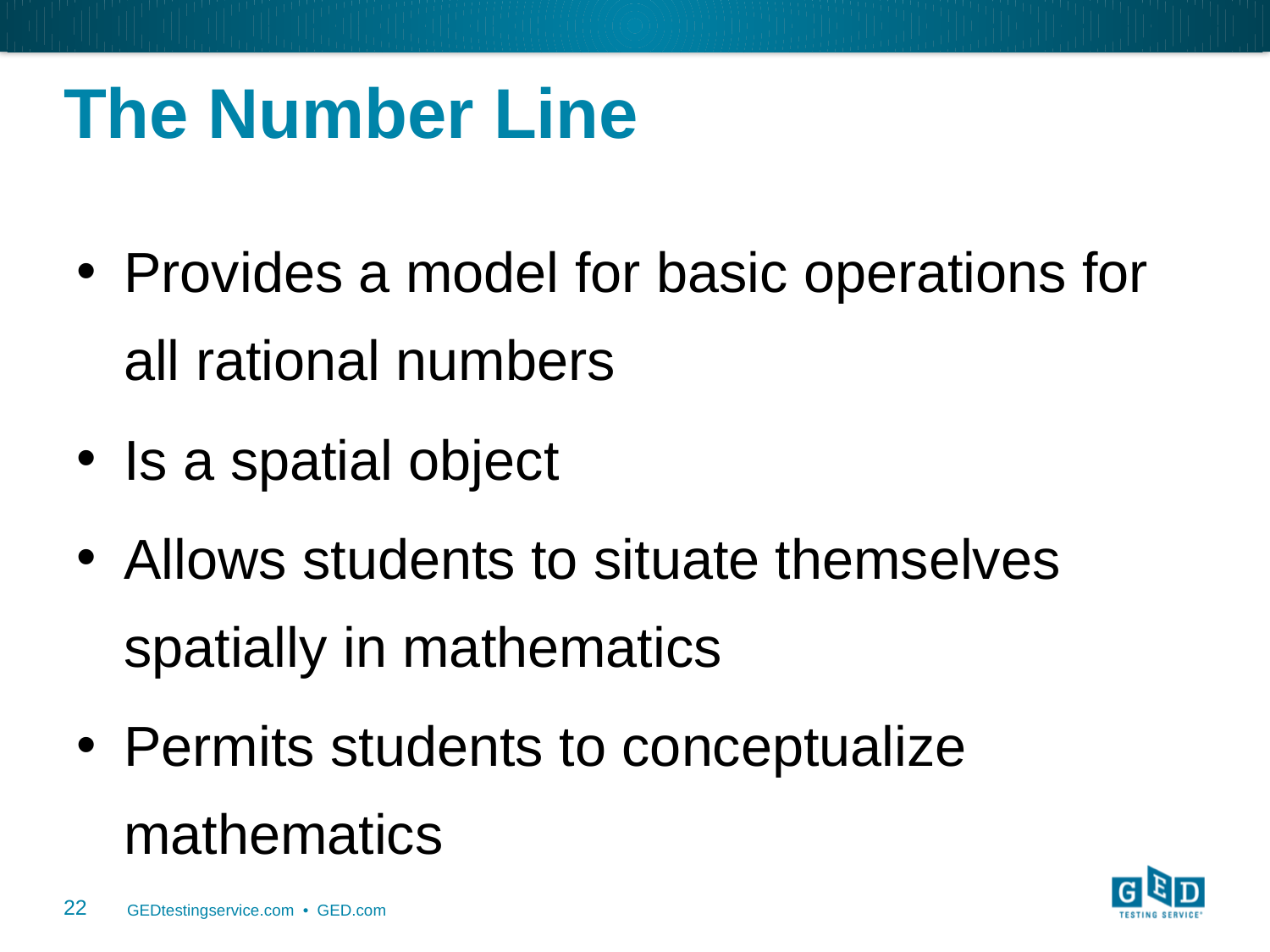

# The Number Line
Provides a model for basic operations for all rational numbers
Is a spatial object
Allows students to situate themselves spatially in mathematics
Permits students to conceptualize mathematics
22